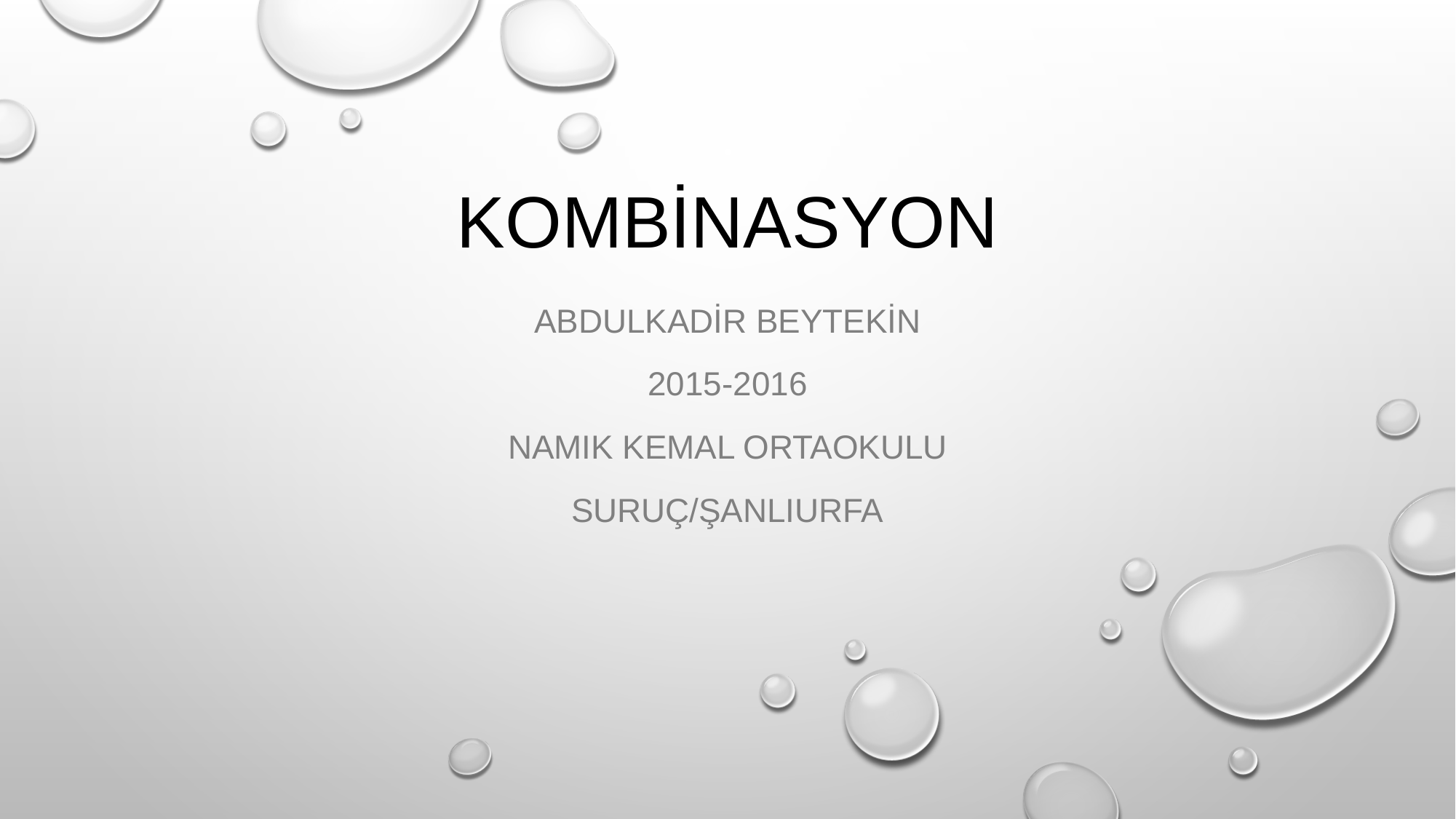

# kombinasyon
Abdulkadir Beytekin
2015-2016
Namık kemal ortaokulu
Suruç/şanlıurfa